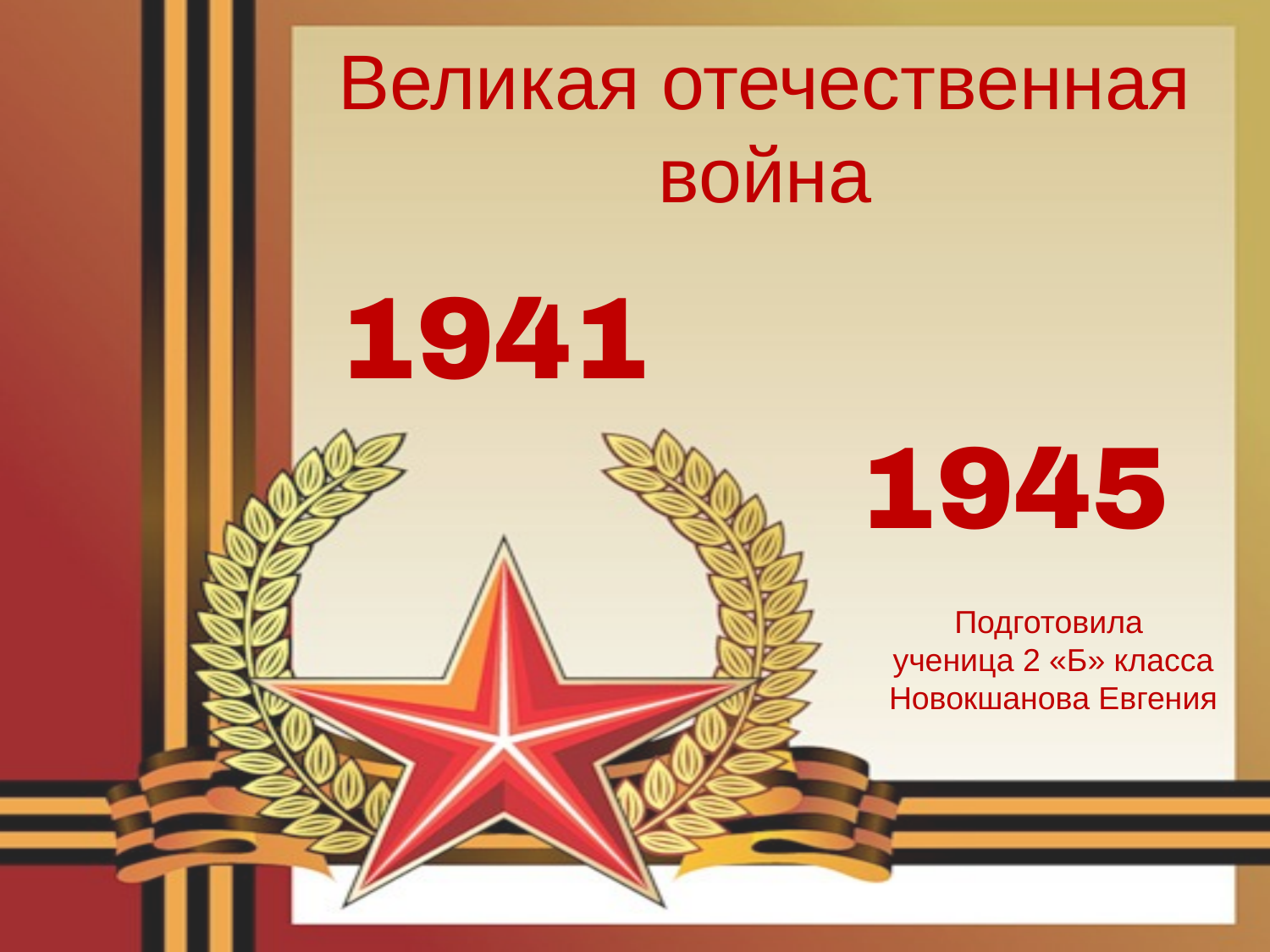

Великая отечественная война
1941
1945
Подготовила
ученица 2 «Б» класса
Новокшанова Евгения